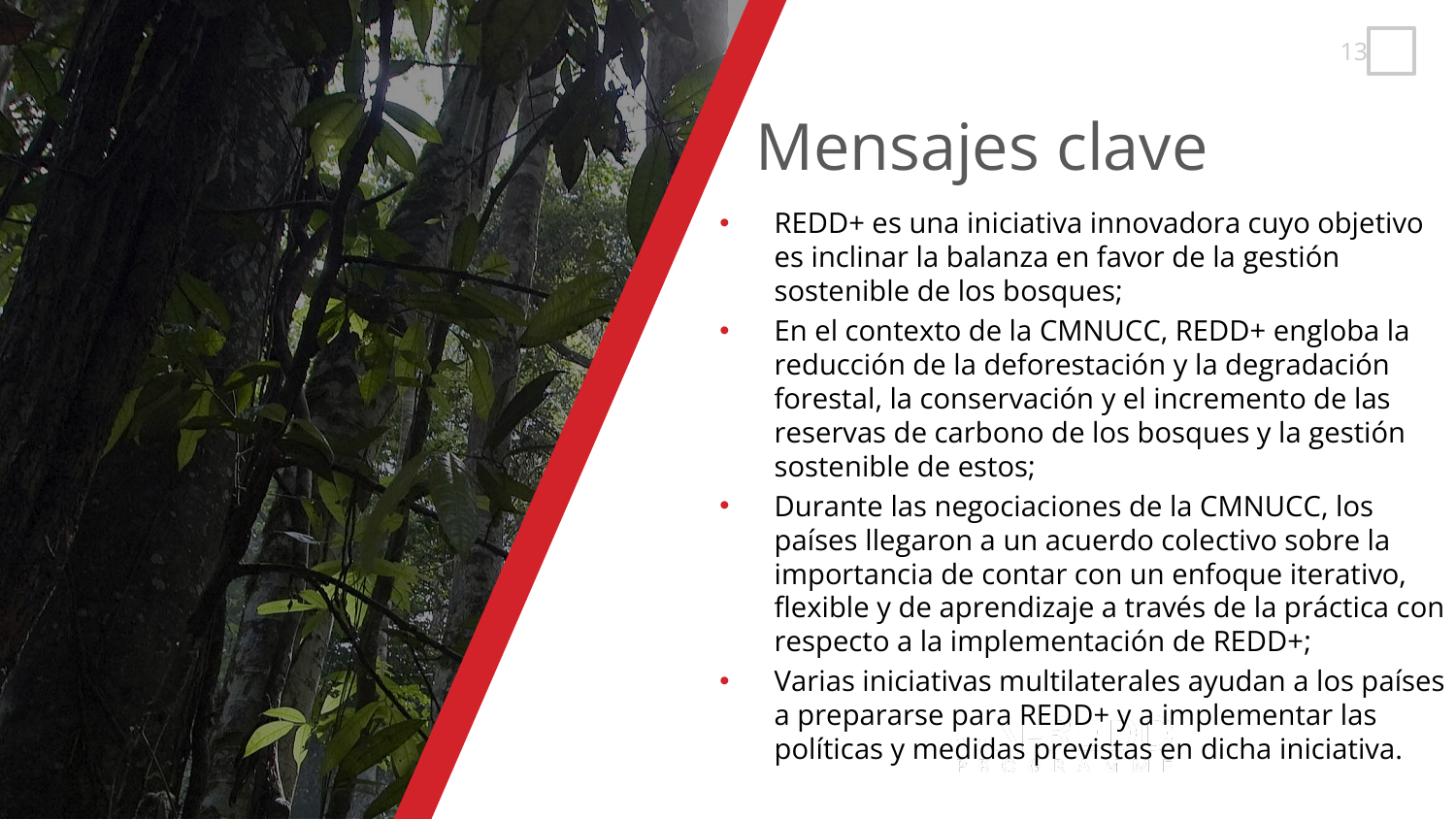

REDD+ es una iniciativa innovadora cuyo objetivo es inclinar la balanza en favor de la gestión sostenible de los bosques;
En el contexto de la CMNUCC, REDD+ engloba la reducción de la deforestación y la degradación forestal, la conservación y el incremento de las reservas de carbono de los bosques y la gestión sostenible de estos;
Durante las negociaciones de la CMNUCC, los países llegaron a un acuerdo colectivo sobre la importancia de contar con un enfoque iterativo, flexible y de aprendizaje a través de la práctica con respecto a la implementación de REDD+;
Varias iniciativas multilaterales ayudan a los países a prepararse para REDD+ y a implementar las políticas y medidas previstas en dicha iniciativa.